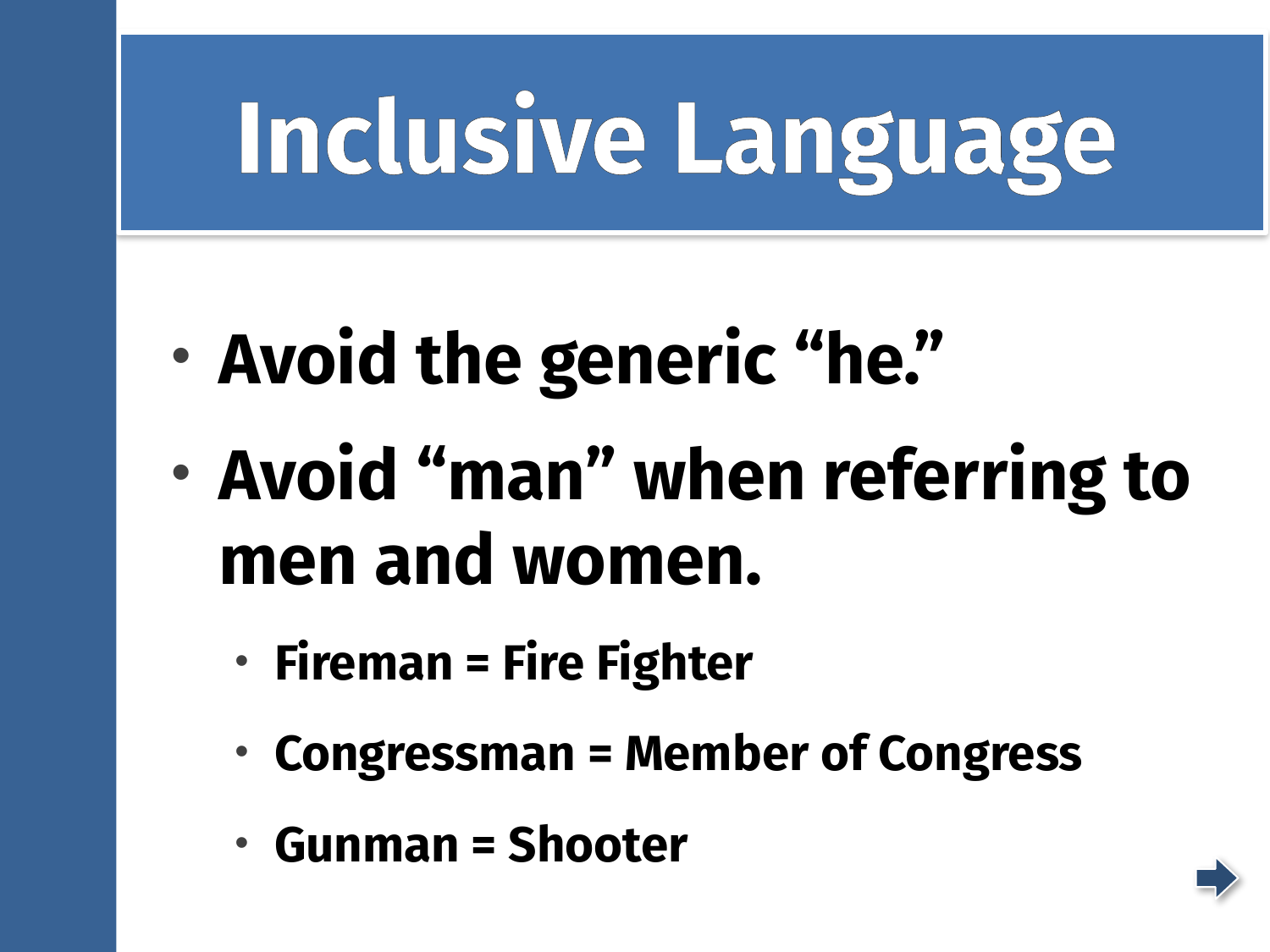

# Inclusive Language
Avoid the generic “he.”
Avoid “man” when referring to men and women.
Fireman = Fire Fighter
Congressman = Member of Congress
Gunman = Shooter